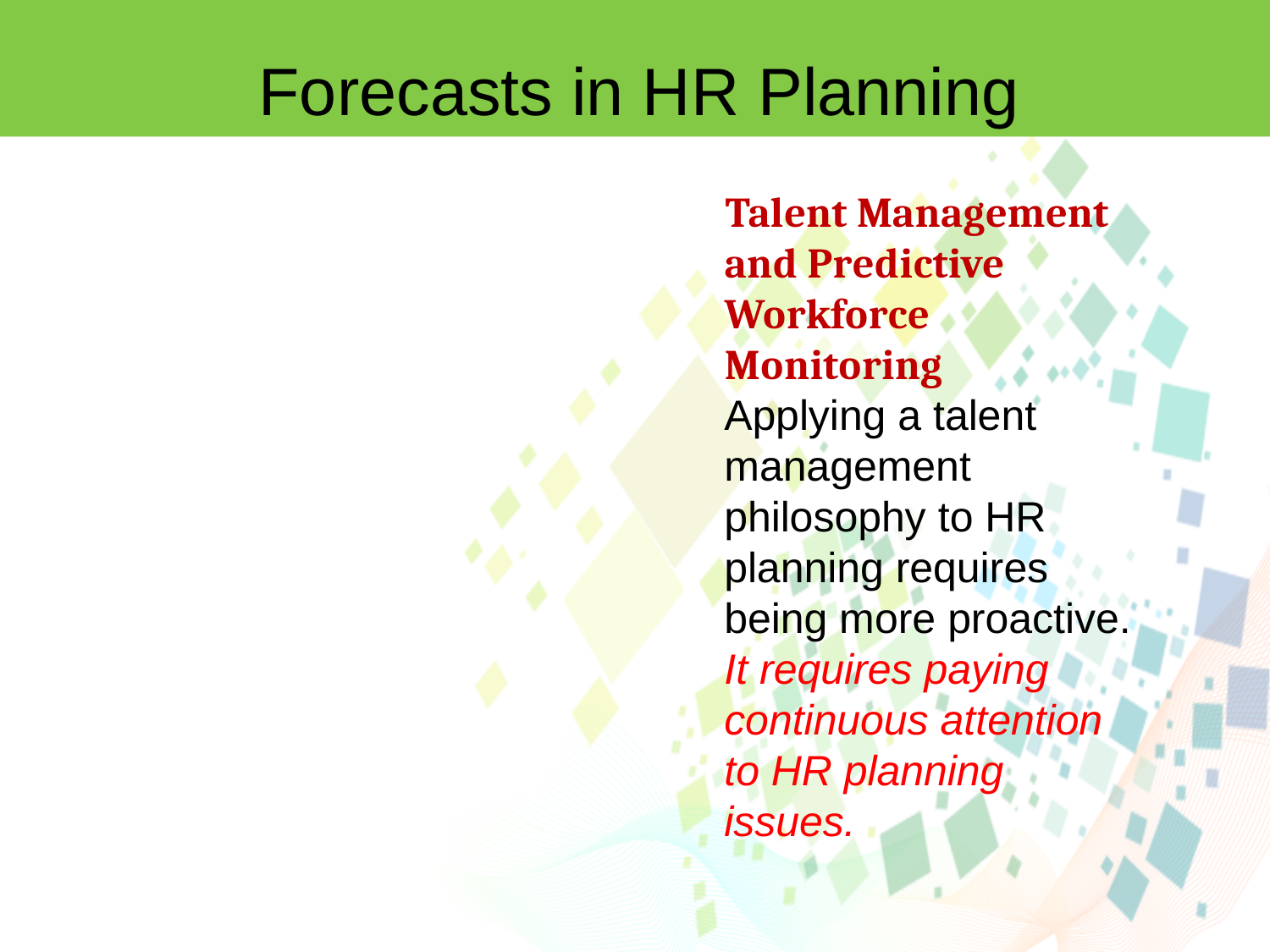

Forecasts in HR Planning
Talent Management and Predictive Workforce Monitoring
Applying a talent management philosophy to HR planning requires being more proactive. It requires paying continuous attention to HR planning issues.